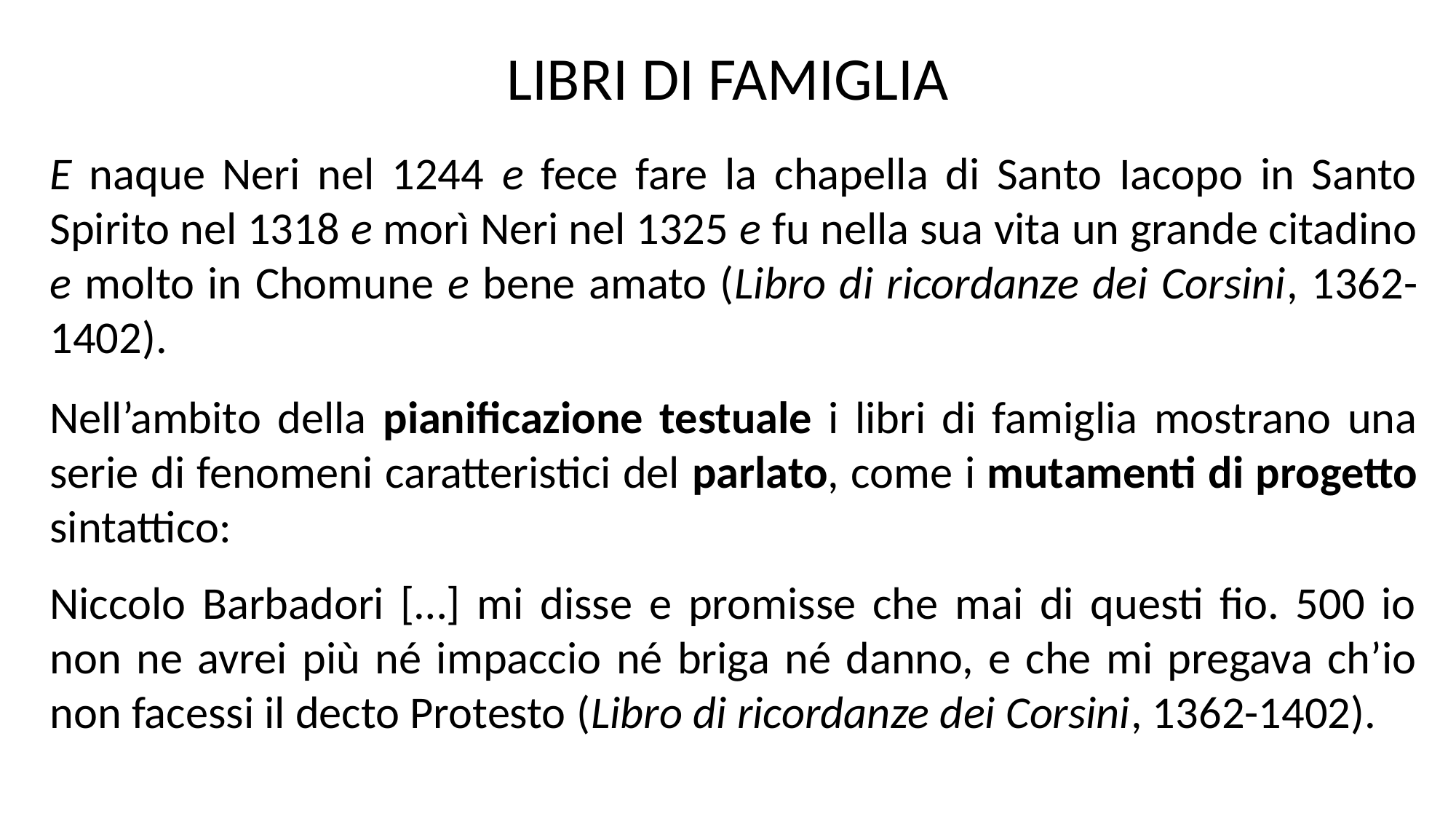

LIBRI DI FAMIGLIA
E naque Neri nel 1244 e fece fare la chapella di Santo Iacopo in Santo Spirito nel 1318 e morì Neri nel 1325 e fu nella sua vita un grande citadino e molto in Chomune e bene amato (Libro di ricordanze dei Corsini, 1362-1402).
Nell’ambito della pianificazione testuale i libri di famiglia mostrano una serie di fenomeni caratteristici del parlato, come i mutamenti di progetto sintattico:

Niccolo Barbadori […] mi disse e promisse che mai di questi fio. 500 io non ne avrei più né impaccio né briga né danno, e che mi pregava ch’io non facessi il decto Protesto (Libro di ricordanze dei Corsini, 1362-1402).